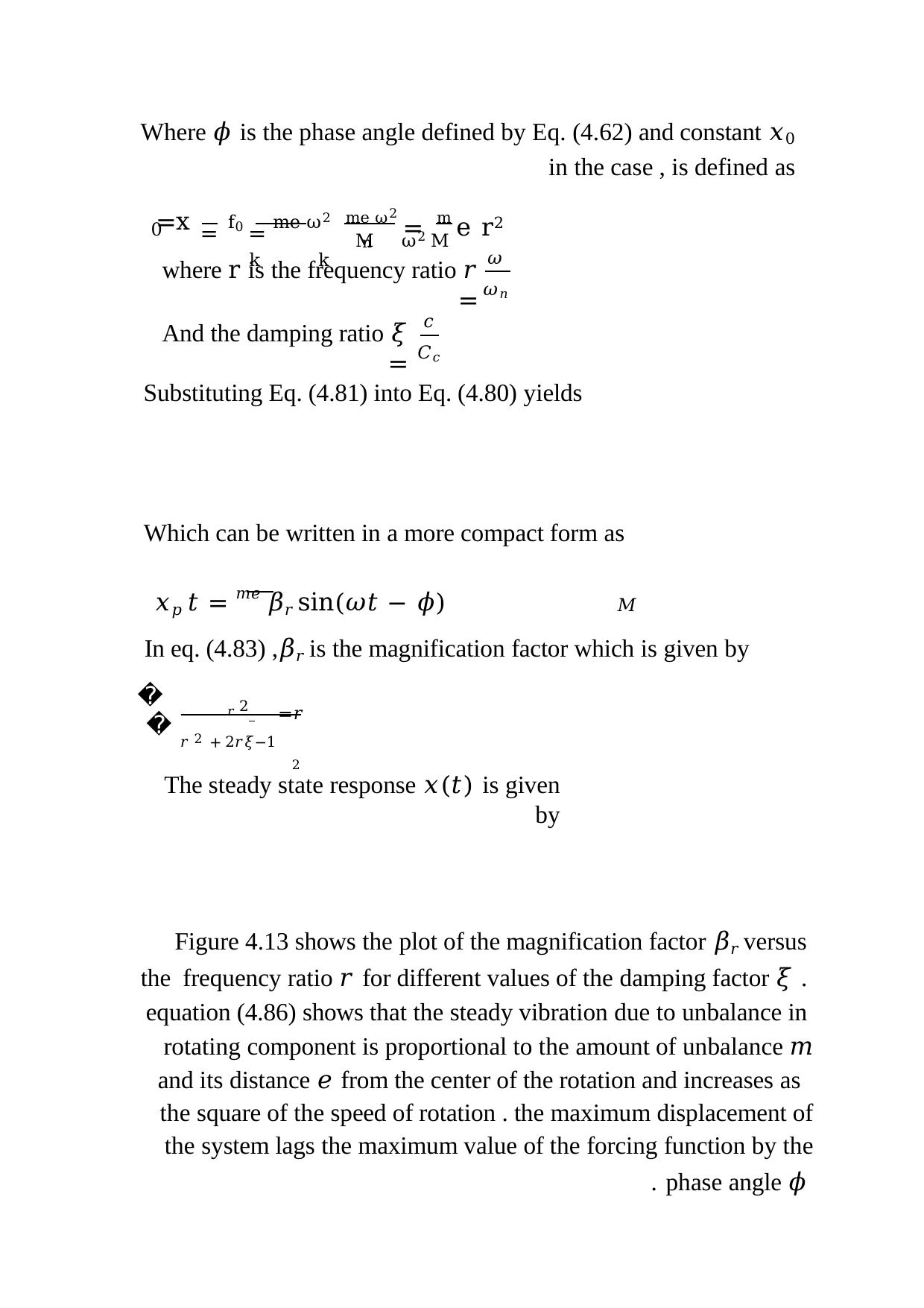

Where 𝜙 is the phase angle defined by Eq. (4.62) and constant 𝑥0
in the case , is defined as
f0 = me ω2 =
k	k
x	=
me ω2 = m e r2
0

ω2 M	M
n
𝜔
𝜔𝑛
where r is the frequency ratio 𝑟 =

𝑐
𝐶𝑐
And the damping ratio 𝜉 =

Substituting Eq. (4.81) into Eq. (4.80) yields
Which can be written in a more compact form as
𝑥𝑝 𝑡 = 𝑚𝑒 𝛽𝑟 sin(𝜔𝑡 − 𝜙)
𝑀
In eq. (4.83) ,𝛽𝑟 is the magnification factor which is given by

𝛽
𝑟 2
𝑟=

  1−𝑟 2 + 2𝑟𝜉 2
The steady state response 𝑥(𝑡) is given by
Figure 4.13 shows the plot of the magnification factor 𝛽𝑟 versus the  frequency ratio 𝑟 for different values of the damping factor 𝜉 .  equation (4.86) shows that the steady vibration due to unbalance in  rotating component is proportional to the amount of unbalance 𝑚
and its distance 𝑒 from the center of the rotation and increases as  the square of the speed of rotation . the maximum displacement of  the system lags the maximum value of the forcing function by the
phase angle 𝜙 .